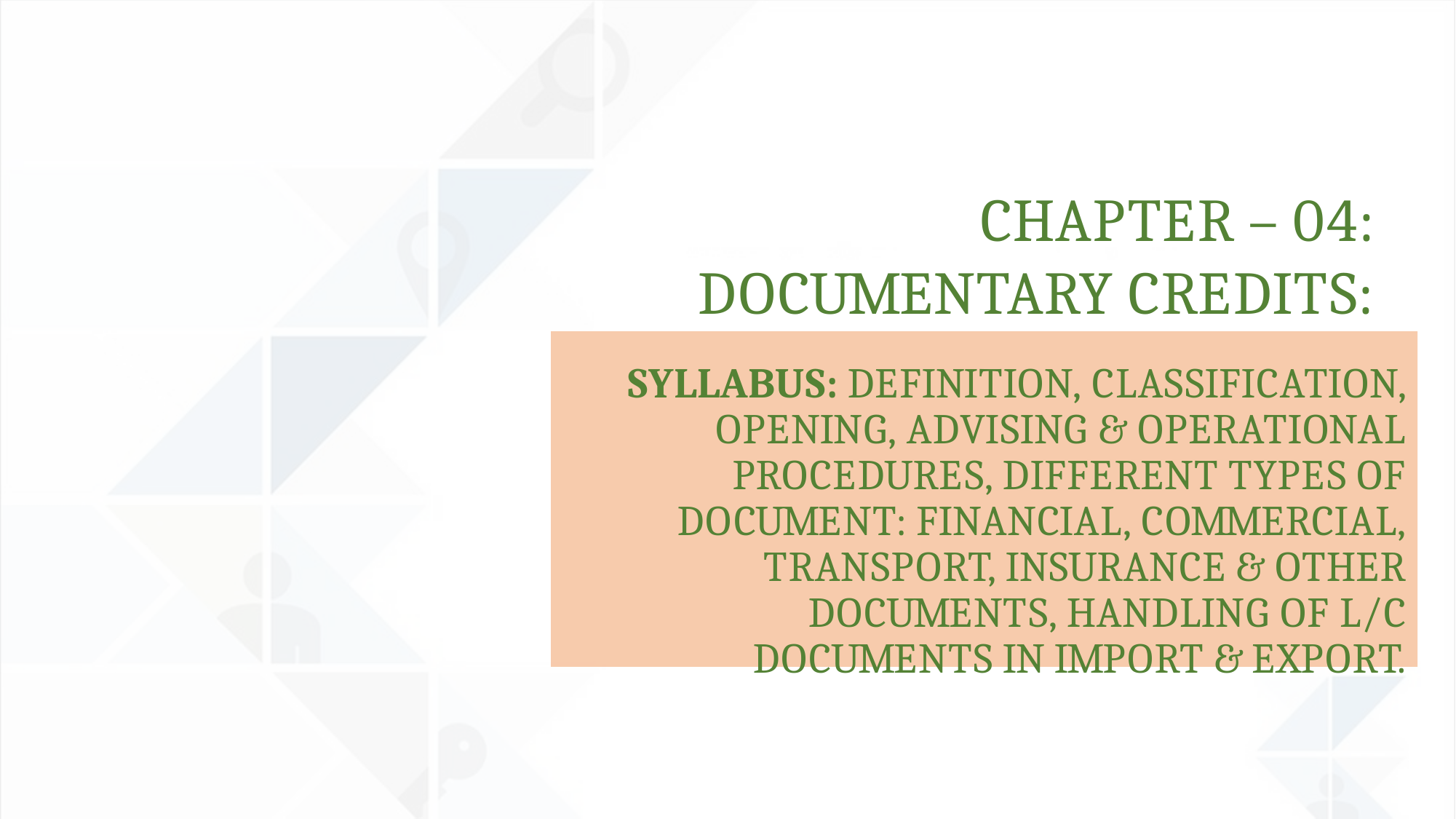

Chapter – 04:
Documentary Credits:
# Syllabus: Definition, Classification, Opening, Advising & Operational Procedures, Different Types of Document: Financial, Commercial, Transport, Insurance & Other Documents, Handling of L/C Documents in Import & Export.